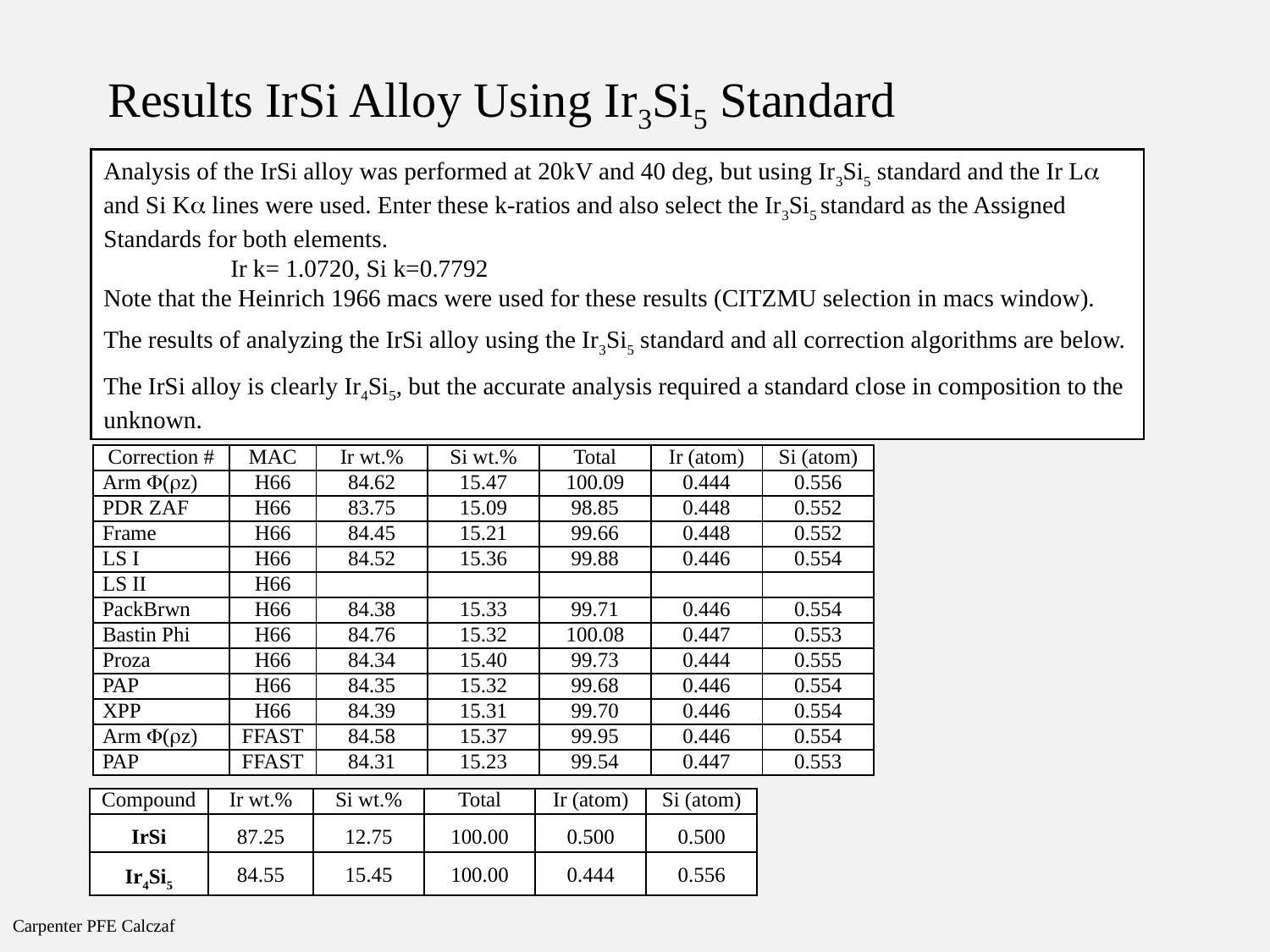

# Results IrSi Alloy Using Ir3Si5 Standard
Analysis of the IrSi alloy was performed at 20kV and 40 deg, but using Ir3Si5 standard and the Ir Lα and Si Kα lines were used. Enter these k-ratios and also select the Ir3Si5 standard as the Assigned Standards for both elements.
	Ir k= 1.0720, Si k=0.7792
Note that the Heinrich 1966 macs were used for these results (CITZMU selection in macs window).
The results of analyzing the IrSi alloy using the Ir3Si5 standard and all correction algorithms are below.
The IrSi alloy is clearly Ir4Si5, but the accurate analysis required a standard close in composition to the unknown.
| Correction # | MAC | Ir wt.% | Si wt.% | Total | Ir (atom) | Si (atom) |
| --- | --- | --- | --- | --- | --- | --- |
| Arm Φ(ρz) | H66 | 84.62 | 15.47 | 100.09 | 0.444 | 0.556 |
| PDR ZAF | H66 | 83.75 | 15.09 | 98.85 | 0.448 | 0.552 |
| Frame | H66 | 84.45 | 15.21 | 99.66 | 0.448 | 0.552 |
| LS I | H66 | 84.52 | 15.36 | 99.88 | 0.446 | 0.554 |
| LS II | H66 |  |  |  |  |  |
| PackBrwn | H66 | 84.38 | 15.33 | 99.71 | 0.446 | 0.554 |
| Bastin Phi | H66 | 84.76 | 15.32 | 100.08 | 0.447 | 0.553 |
| Proza | H66 | 84.34 | 15.40 | 99.73 | 0.444 | 0.555 |
| PAP | H66 | 84.35 | 15.32 | 99.68 | 0.446 | 0.554 |
| XPP | H66 | 84.39 | 15.31 | 99.70 | 0.446 | 0.554 |
| Arm Φ(ρz) | FFAST | 84.58 | 15.37 | 99.95 | 0.446 | 0.554 |
| PAP | FFAST | 84.31 | 15.23 | 99.54 | 0.447 | 0.553 |
| Compound | Ir wt.% | Si wt.% | Total | Ir (atom) | Si (atom) |
| --- | --- | --- | --- | --- | --- |
| IrSi | 87.25 | 12.75 | 100.00 | 0.500 | 0.500 |
| Ir4Si5 | 84.55 | 15.45 | 100.00 | 0.444 | 0.556 |
Carpenter PFE Calczaf